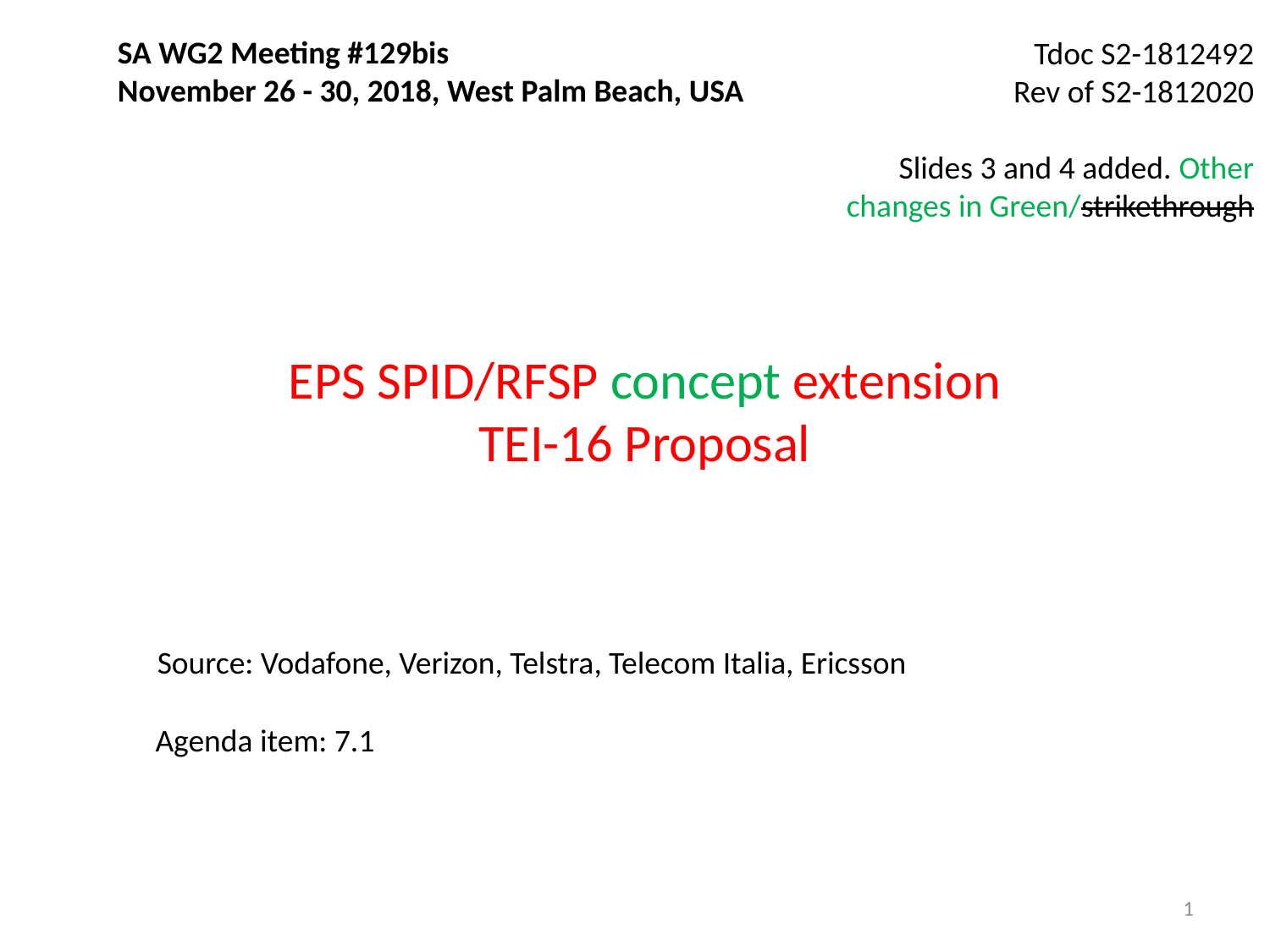

SA WG2 Meeting #129bis
November 26 - 30, 2018, West Palm Beach, USA
Tdoc S2-1812492
Rev of S2-1812020

Slides 3 and 4 added. Other changes in Green/strikethrough

# EPS SPID/RFSP concept extension TEI-16 Proposal
Source: Vodafone, Verizon, Telstra, Telecom Italia, Ericsson
Agenda item: 7.1
1